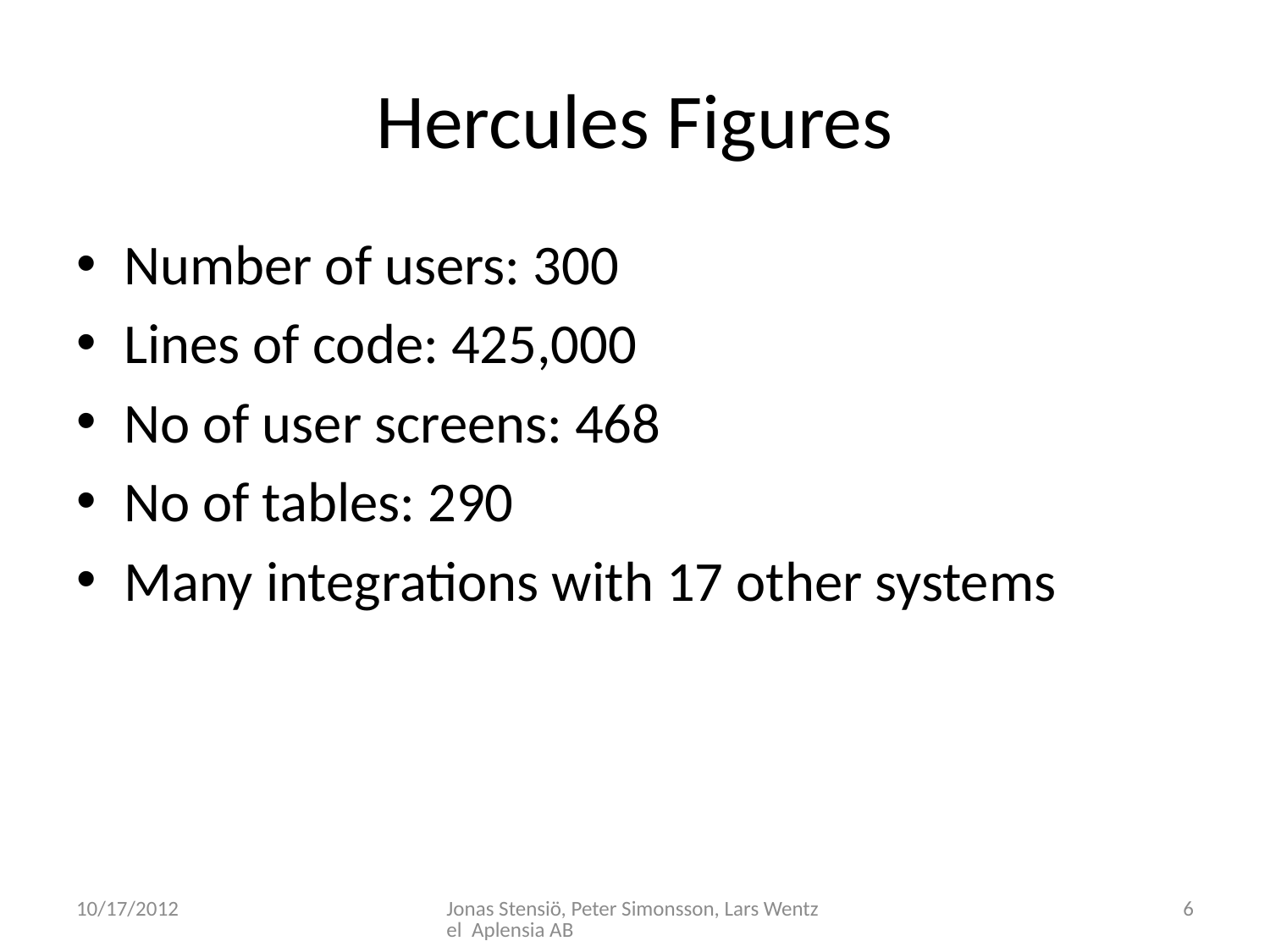

# Hercules Figures
Number of users: 300
Lines of code: 425,000
No of user screens: 468
No of tables: 290
Many integrations with 17 other systems
10/17/2012
Jonas Stensiö, Peter Simonsson, Lars Wentzel  Aplensia AB
6